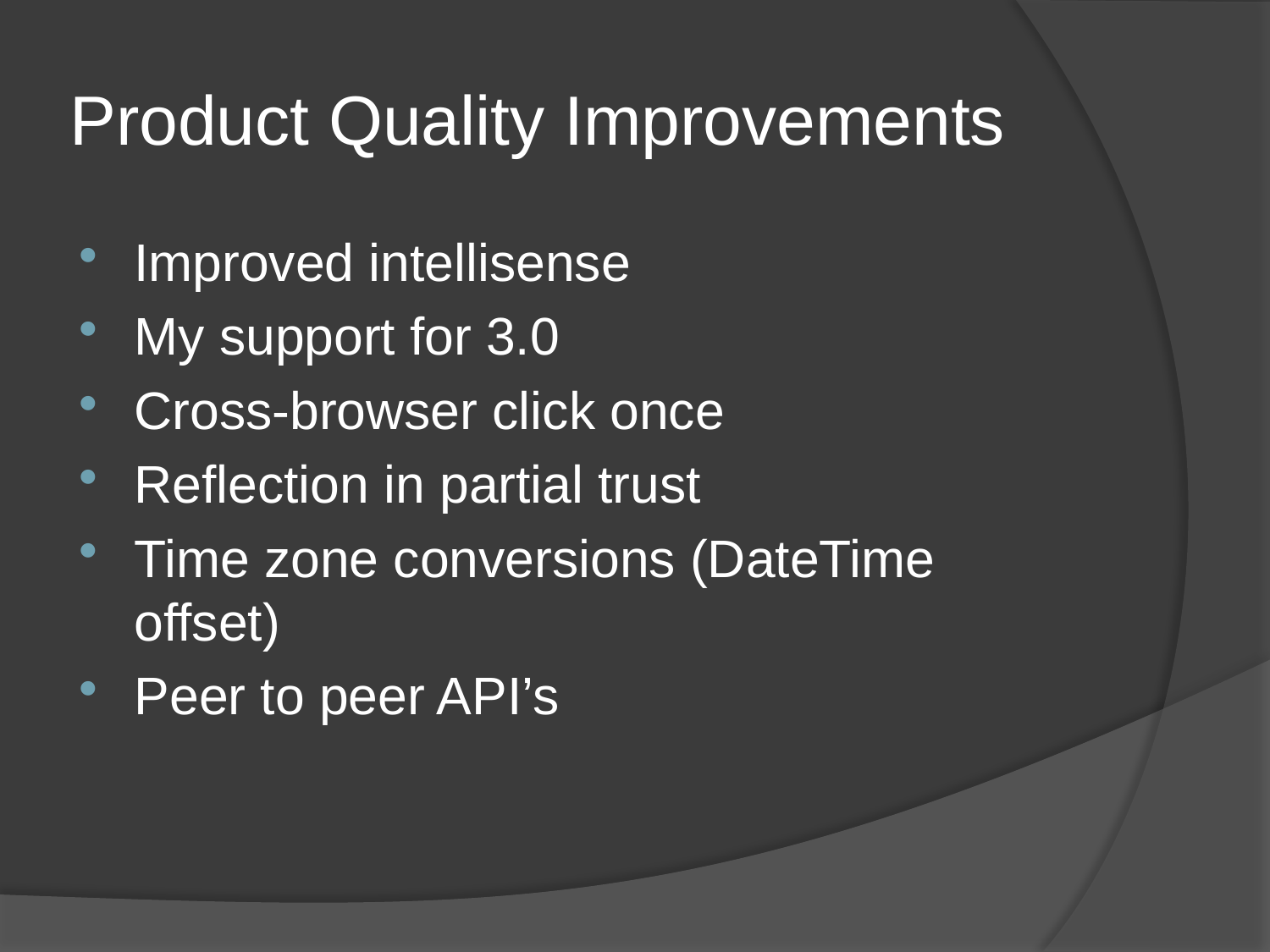

# Product Quality Improvements
Improved intellisense
My support for 3.0
Cross-browser click once
Reflection in partial trust
Time zone conversions (DateTime offset)
Peer to peer API’s